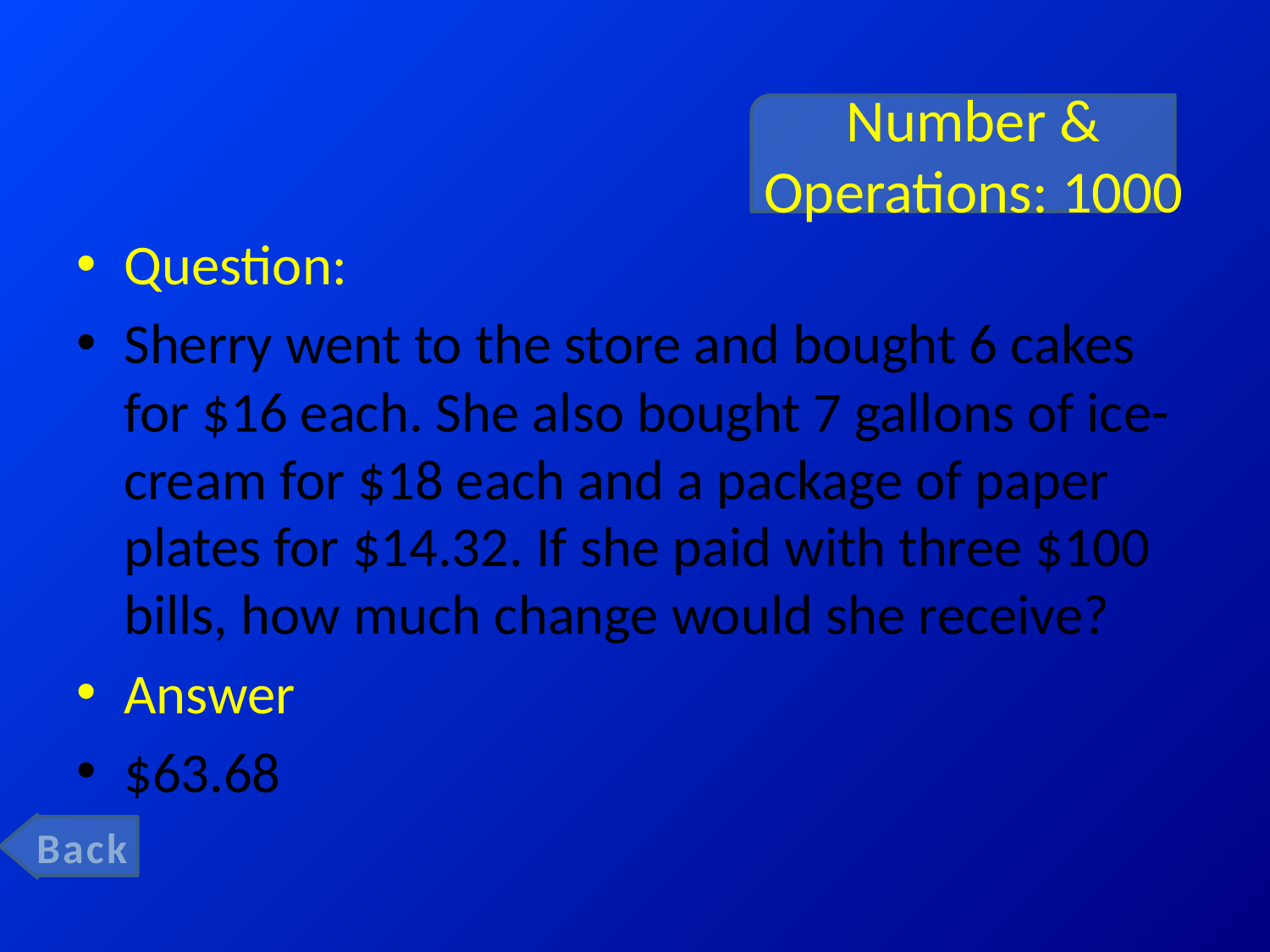

# Number & Operations: 1000

Question:
Sherry went to the store and bought 6 cakes for $16 each. She also bought 7 gallons of ice-cream for $18 each and a package of paper plates for $14.32. If she paid with three $100 bills, how much change would she receive?
Answer
$63.68

Back